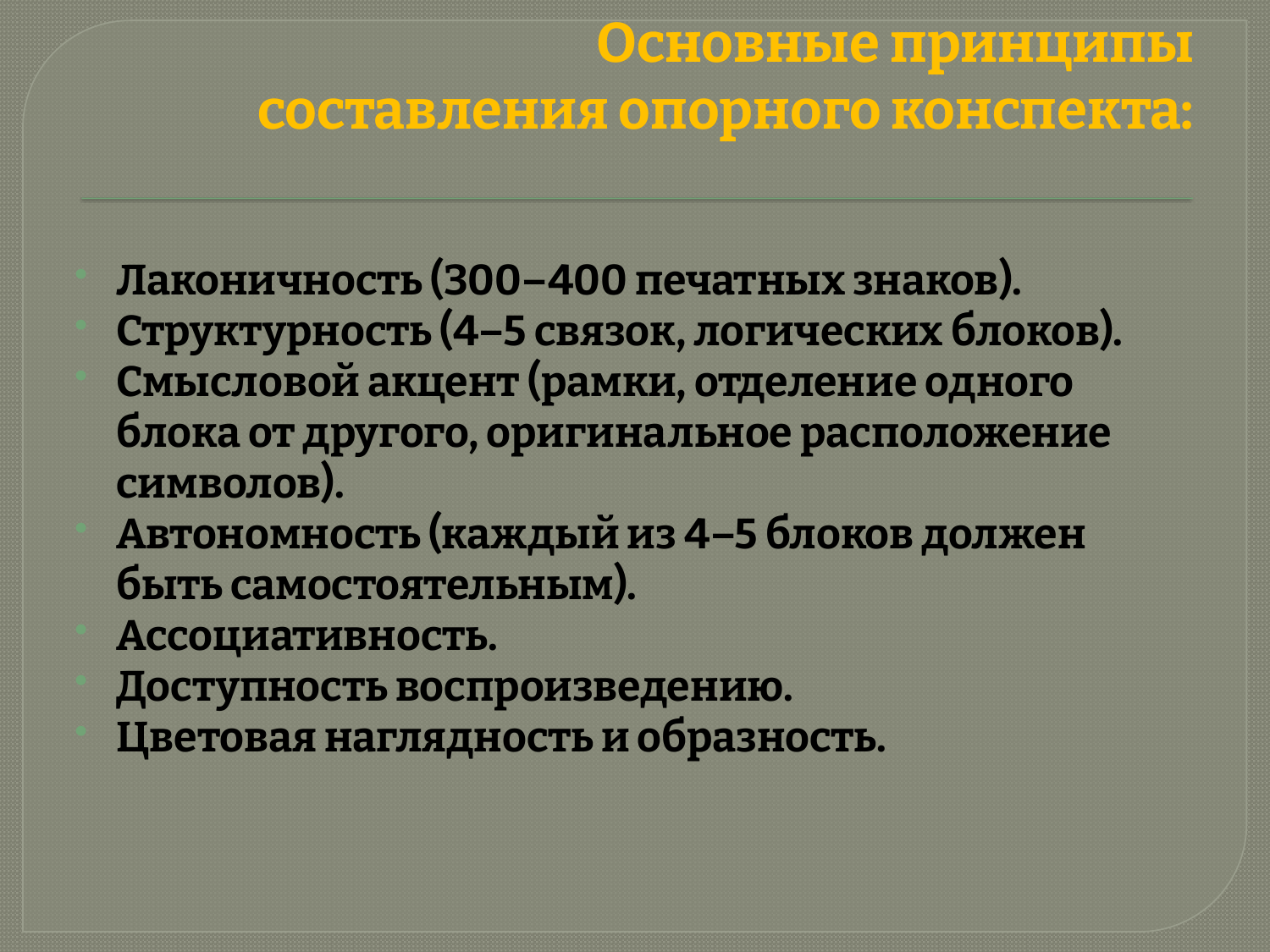

# Основные принципы составления опорного конспекта:
Лаконичность (300–400 печатных знаков).
Структурность (4–5 связок, логических блоков).
Смысловой акцент (рамки, отделение одного блока от другого, оригинальное расположение символов).
Автономность (каждый из 4–5 блоков должен быть самостоятельным).
Ассоциативность.
Доступность воспроизведению.
Цветовая наглядность и образность.